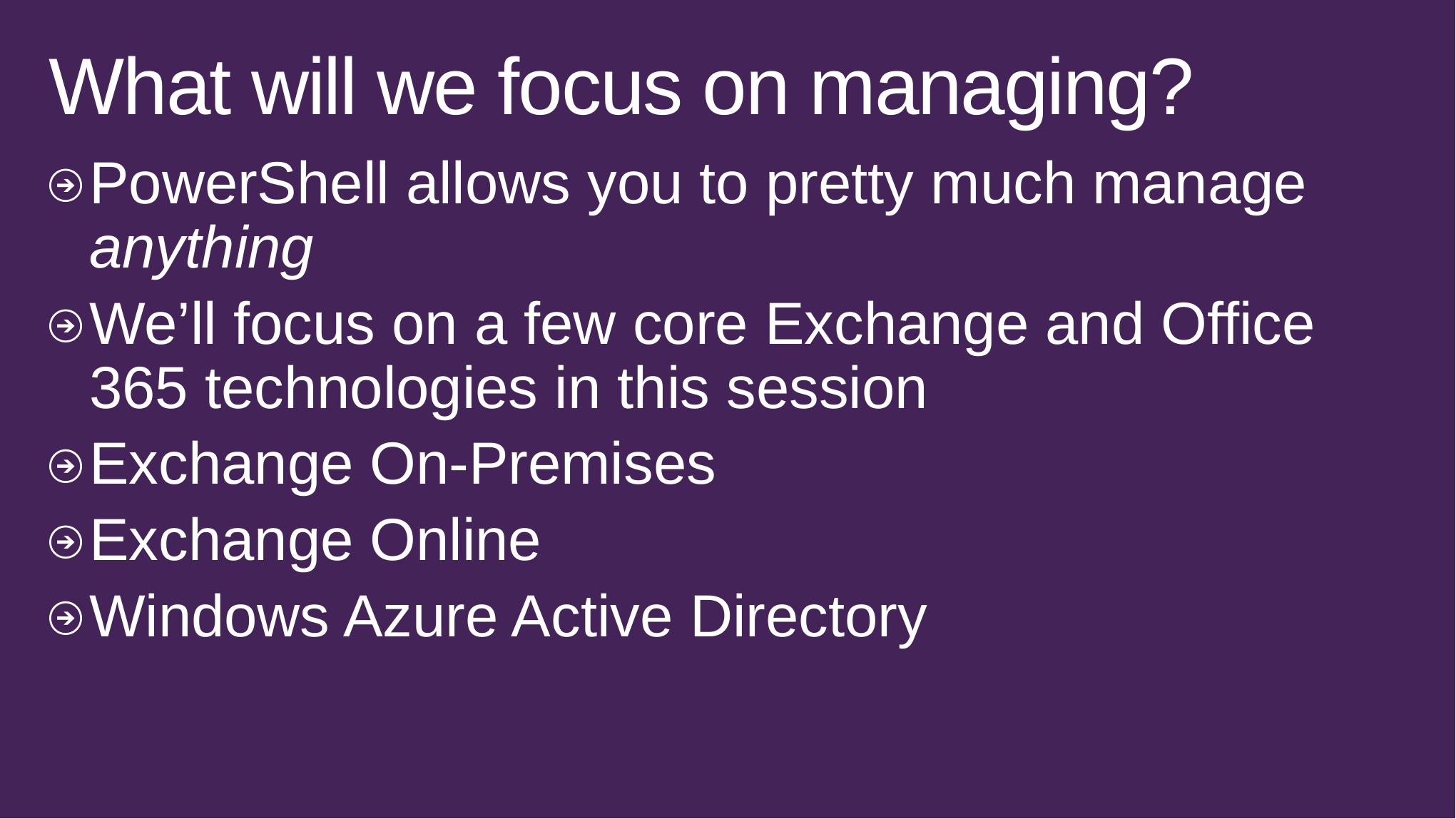

# What will we focus on managing?
PowerShell allows you to pretty much manage anything
We’ll focus on a few core Exchange and Office 365 technologies in this session
Exchange On-Premises
Exchange Online
Windows Azure Active Directory